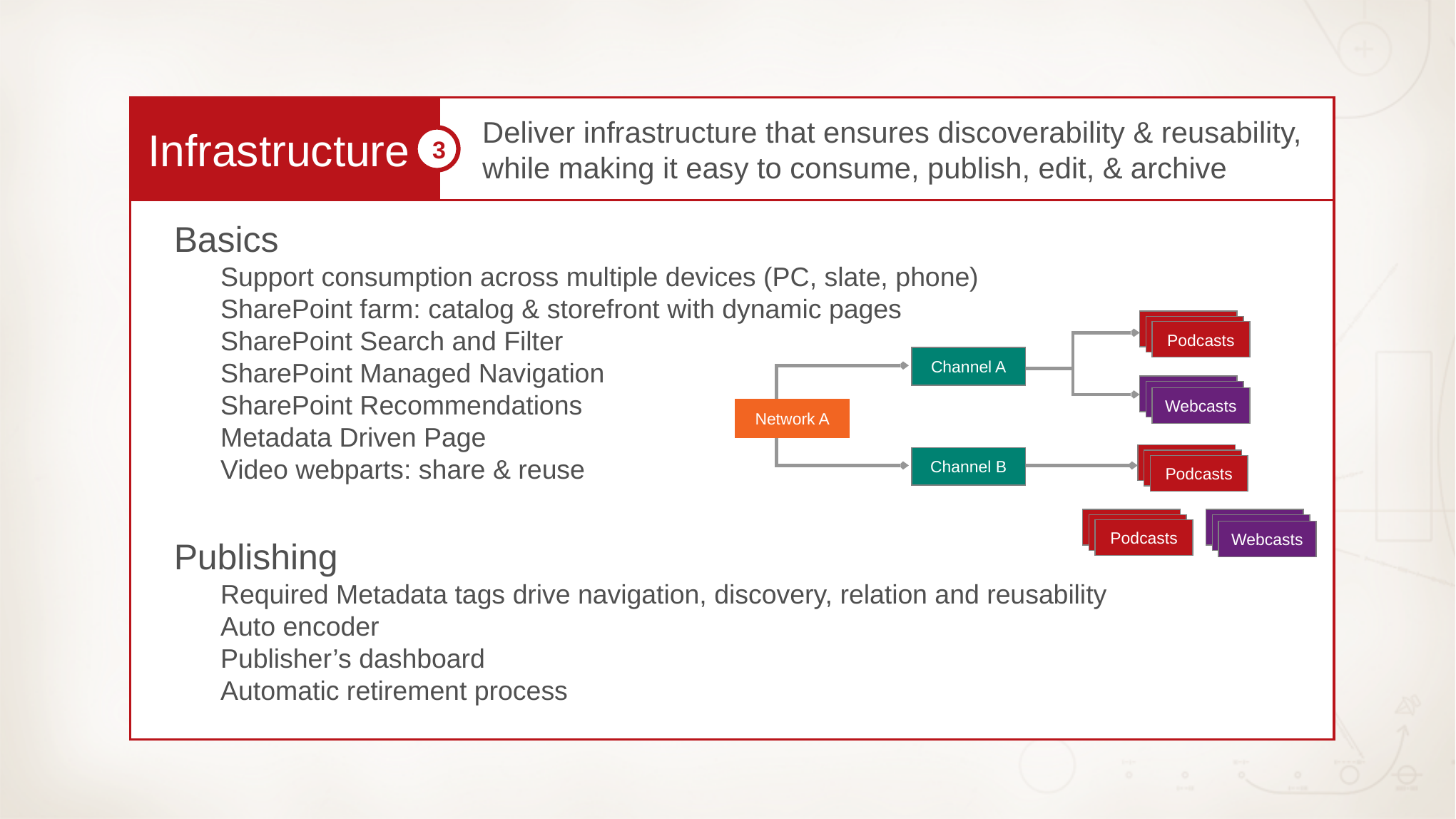

Infrastructure
Deliver infrastructure that ensures discoverability & reusability, while making it easy to consume, publish, edit, & archive
3

Basics
Support consumption across multiple devices (PC, slate, phone)
SharePoint farm: catalog & storefront with dynamic pages
SharePoint Search and Filter
SharePoint Managed Navigation
SharePoint Recommendations
Metadata Driven Page
Video webparts: share & reuse

Publishing
Required Metadata tags drive navigation, discovery, relation and reusability
Auto encoder
Publisher’s dashboard
Automatic retirement process

Podcasts
Channel A
Text here
Text here
Webcasts
Network A

Podcasts
Channel B
Text here
Text here
Webcasts

Podcasts